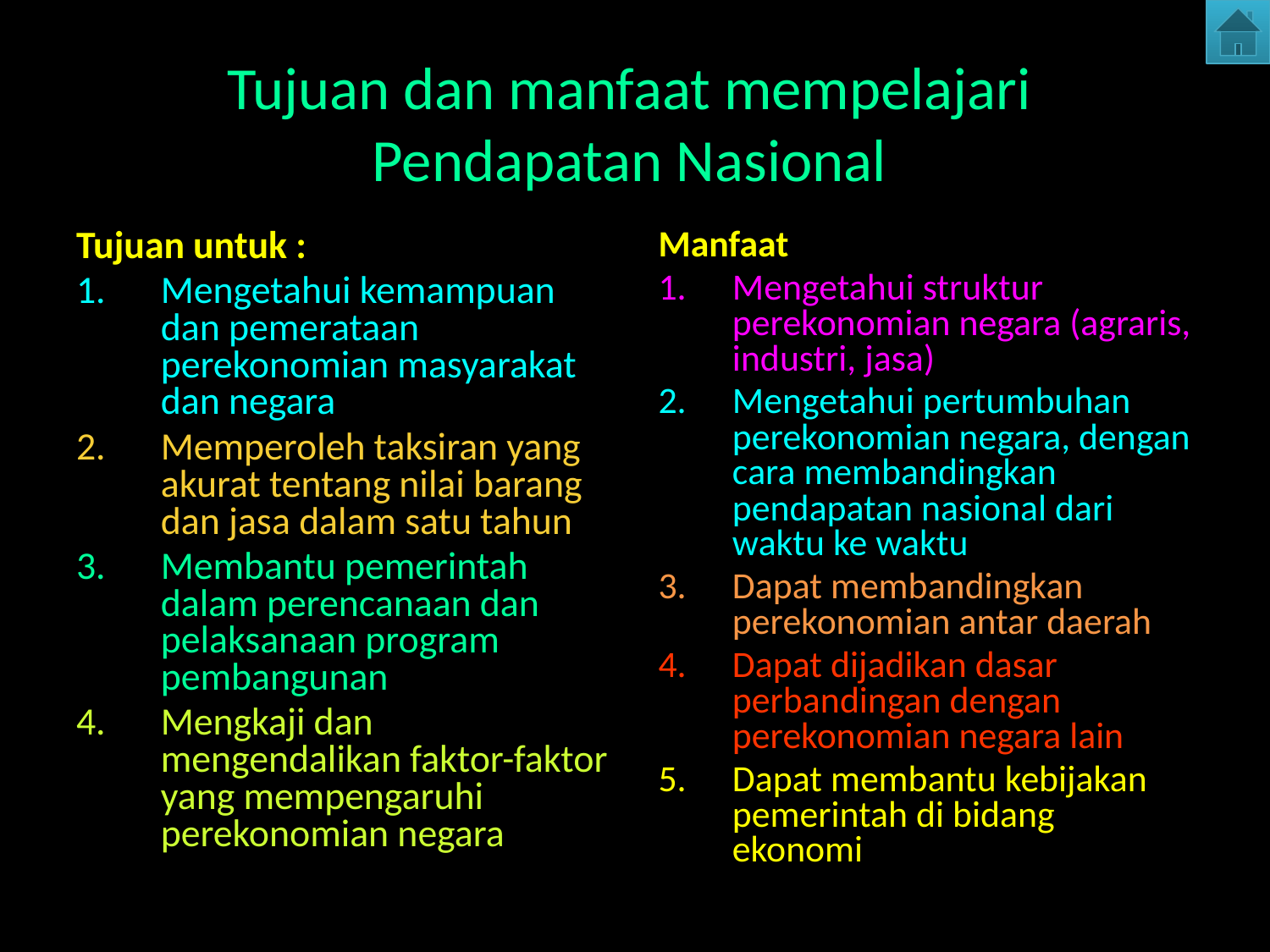

# Tujuan dan manfaat mempelajari Pendapatan Nasional
Tujuan untuk :
Mengetahui kemampuan dan pemerataan perekonomian masyarakat dan negara
Memperoleh taksiran yang akurat tentang nilai barang dan jasa dalam satu tahun
Membantu pemerintah dalam perencanaan dan pelaksanaan program pembangunan
Mengkaji dan mengendalikan faktor-faktor yang mempengaruhi perekonomian negara
Manfaat
Mengetahui struktur perekonomian negara (agraris, industri, jasa)
Mengetahui pertumbuhan perekonomian negara, dengan cara membandingkan pendapatan nasional dari waktu ke waktu
Dapat membandingkan perekonomian antar daerah
Dapat dijadikan dasar perbandingan dengan perekonomian negara lain
Dapat membantu kebijakan pemerintah di bidang ekonomi